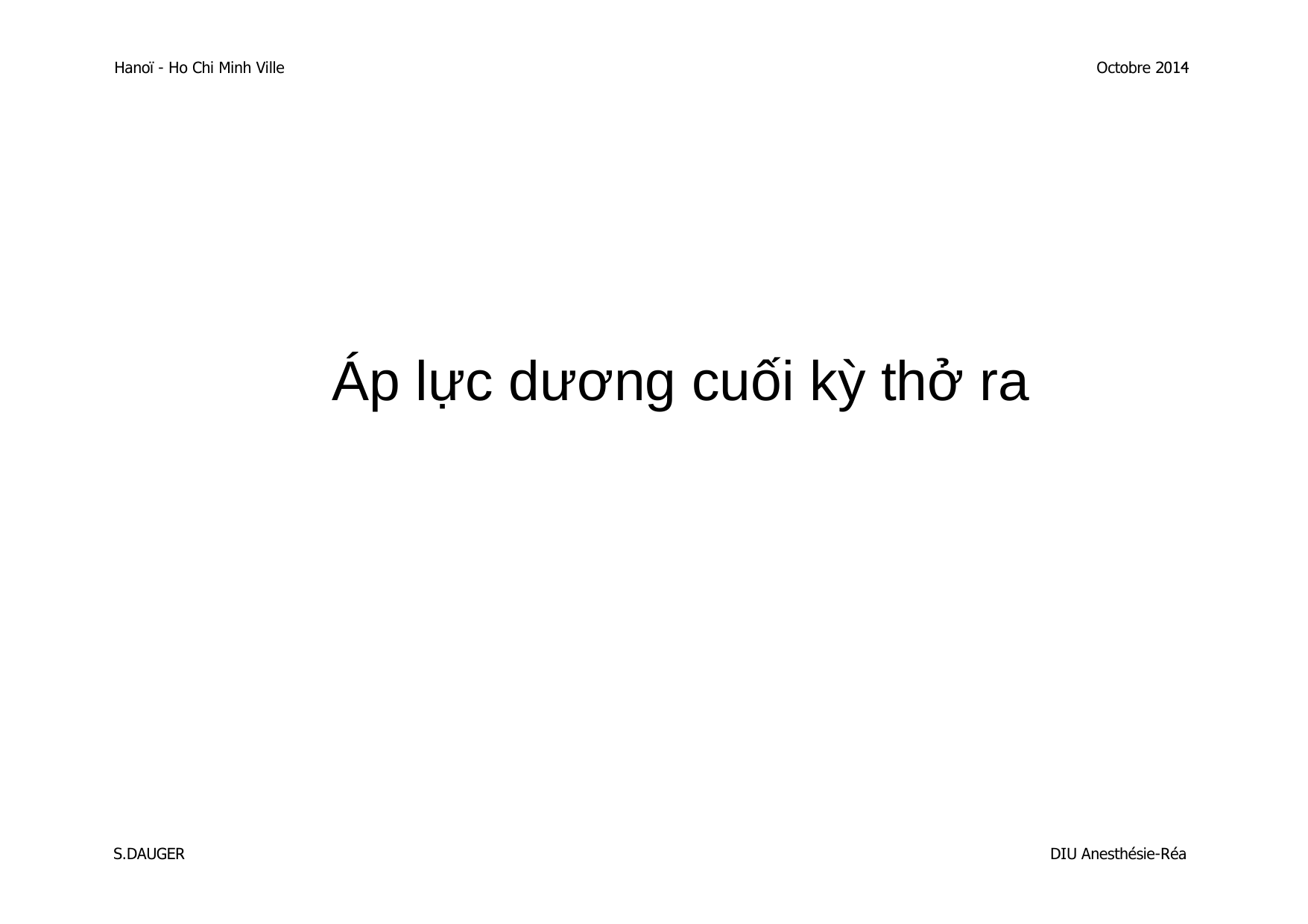

Hanoï - Ho Chi Minh Ville

Octobre 2014

Áp lực dương cuối kỳ thở ra
S.DAUGER

DIU Anesthésie-Réa